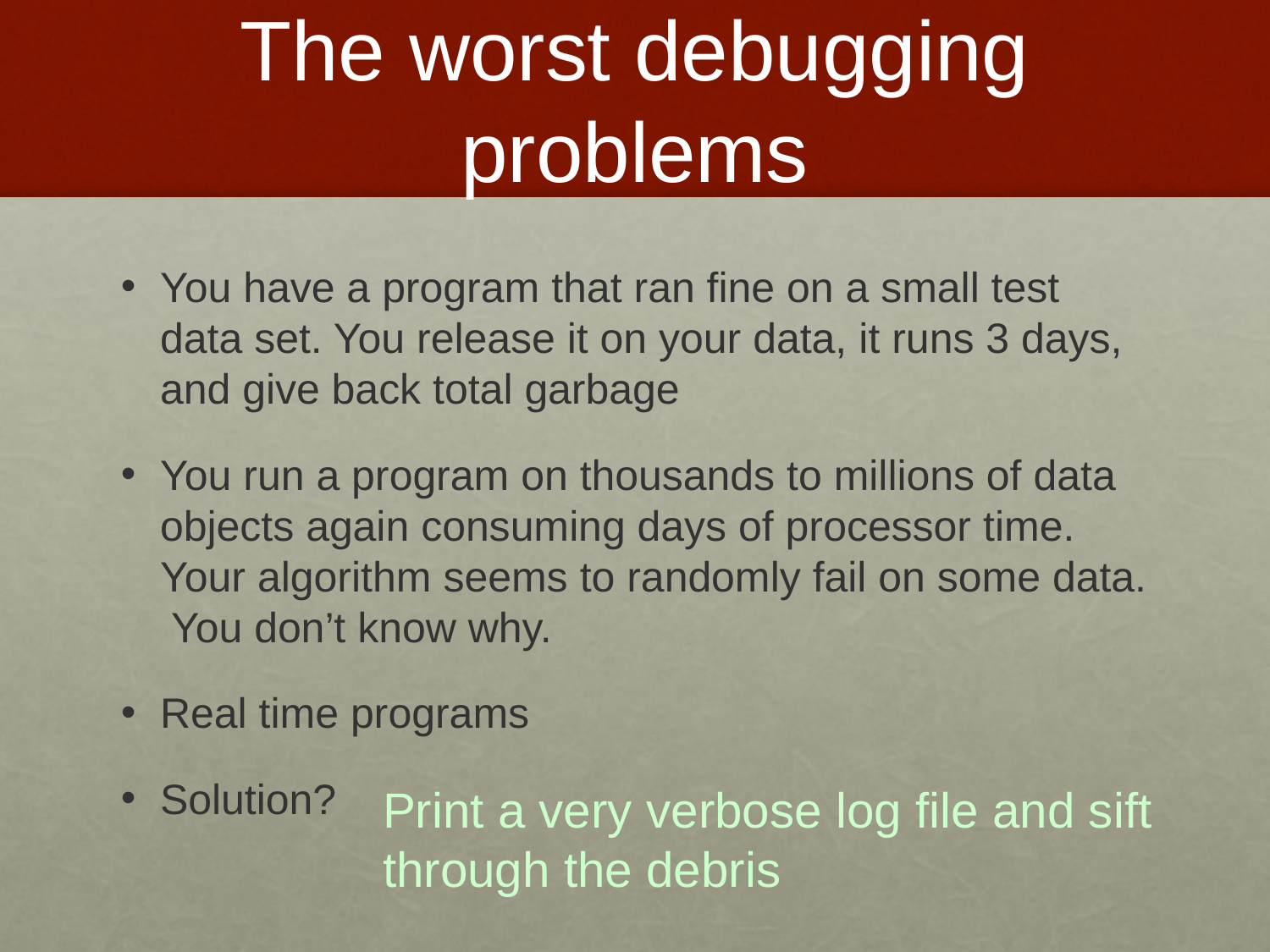

# The worst debugging problems
You have a program that ran fine on a small test data set. You release it on your data, it runs 3 days, and give back total garbage
You run a program on thousands to millions of data objects again consuming days of processor time.  Your algorithm seems to randomly fail on some data.  You don’t know why.
Real time programs
Solution?
Print a very verbose log file and sift through the debris